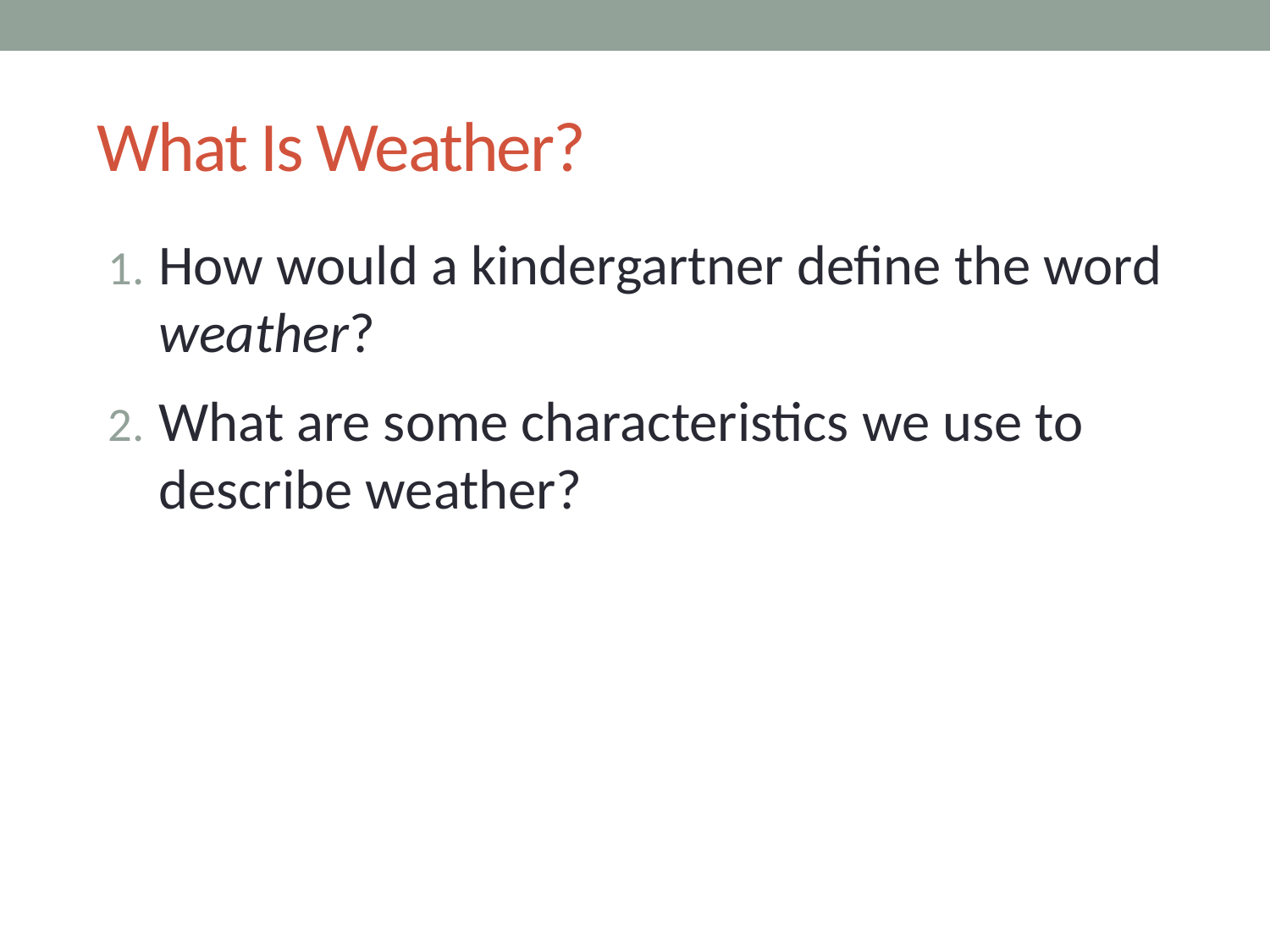

# What Is Weather?
How would a kindergartner define the word weather?
What are some characteristics we use to describe weather?